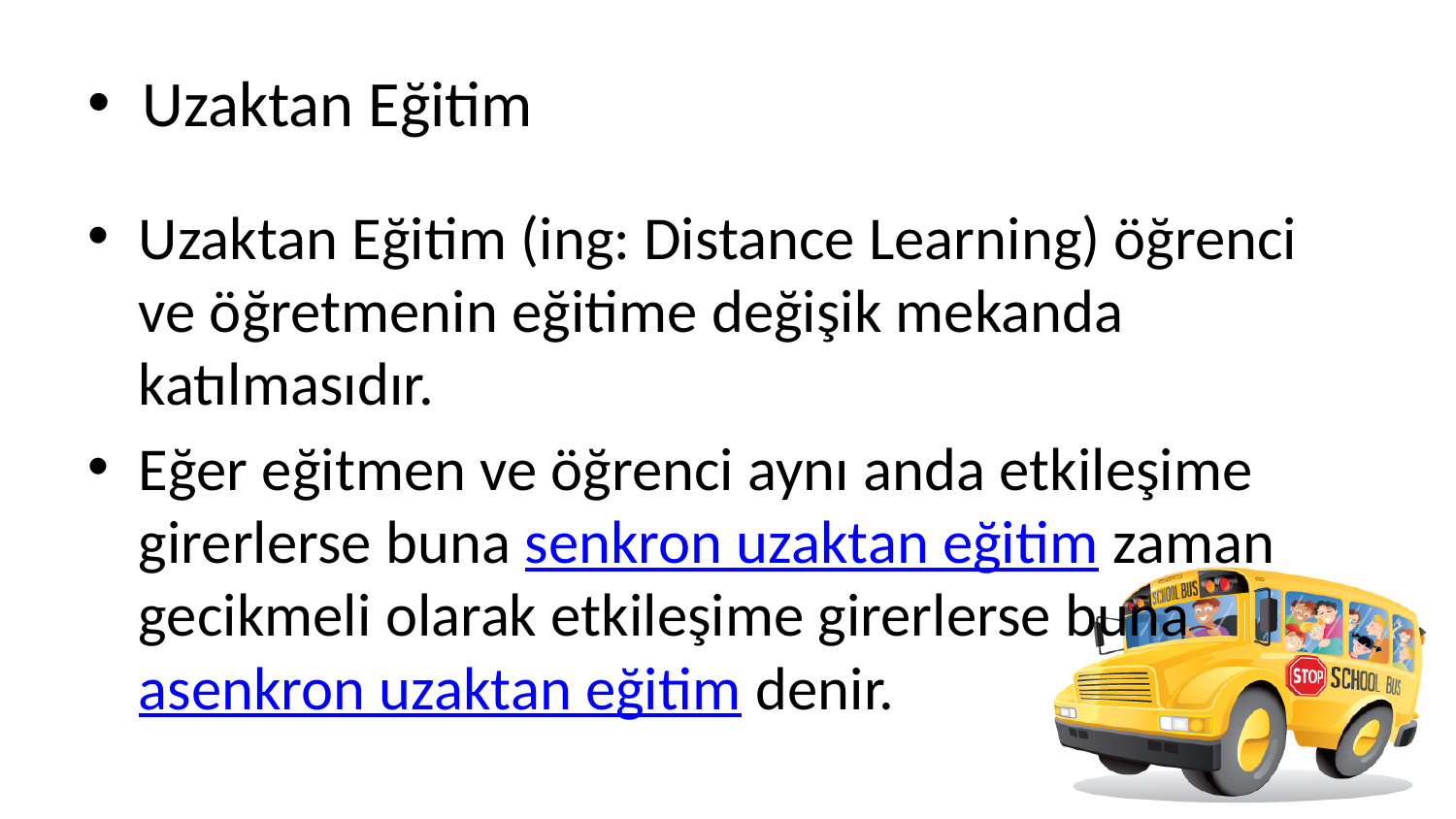

Uzaktan Eğitim
Uzaktan Eğitim (ing: Distance Learning) öğrenci ve öğretmenin eğitime değişik mekanda katılmasıdır.
Eğer eğitmen ve öğrenci aynı anda etkileşime girerlerse buna senkron uzaktan eğitim zaman gecikmeli olarak etkileşime girerlerse buna asenkron uzaktan eğitim denir.